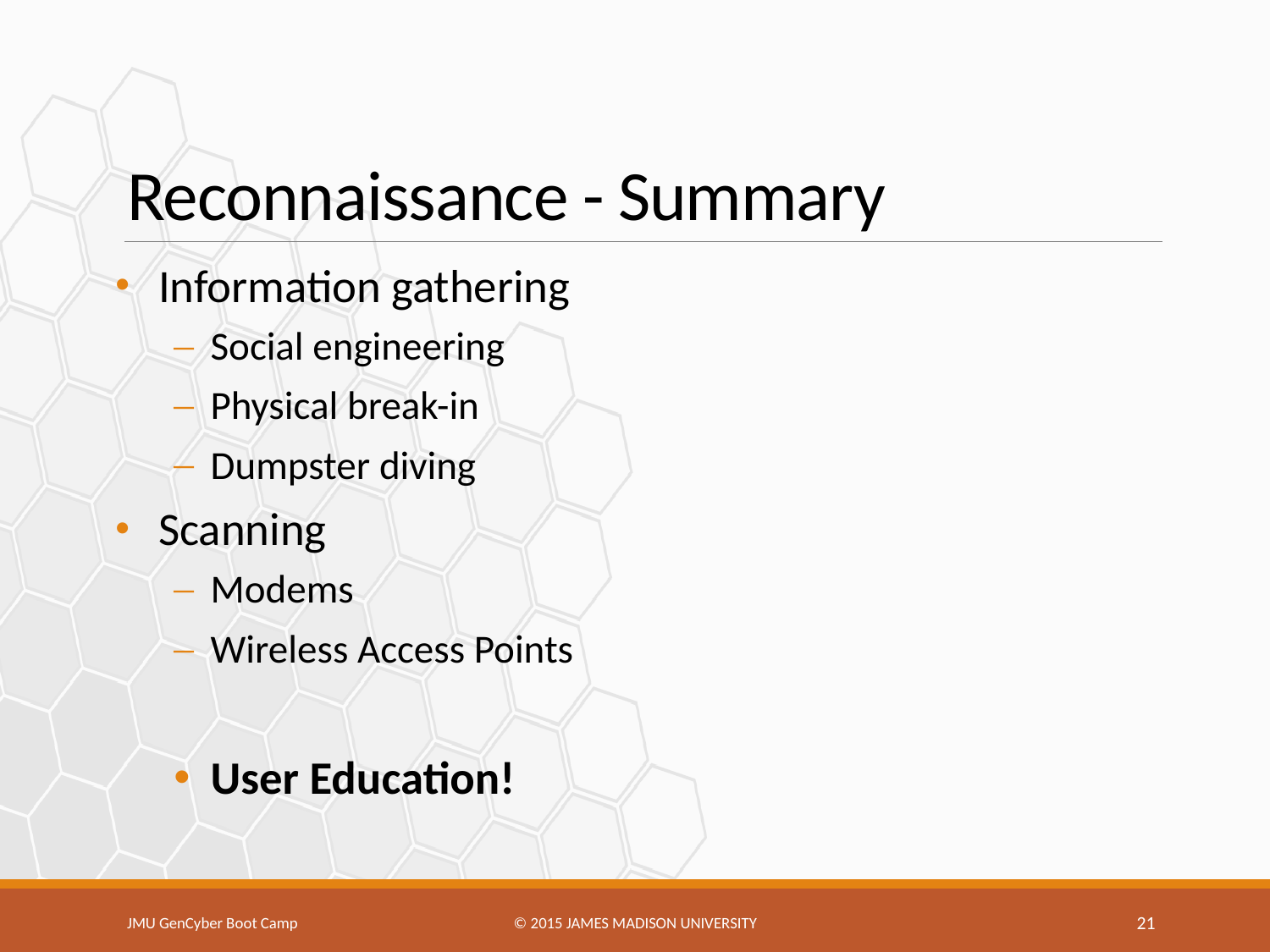

# Reconnaissance - Summary
Information gathering
Social engineering
Physical break-in
Dumpster diving
Scanning
Modems
Wireless Access Points

User Education!
JMU GenCyber Boot Camp
© 2015 James Madison university
21